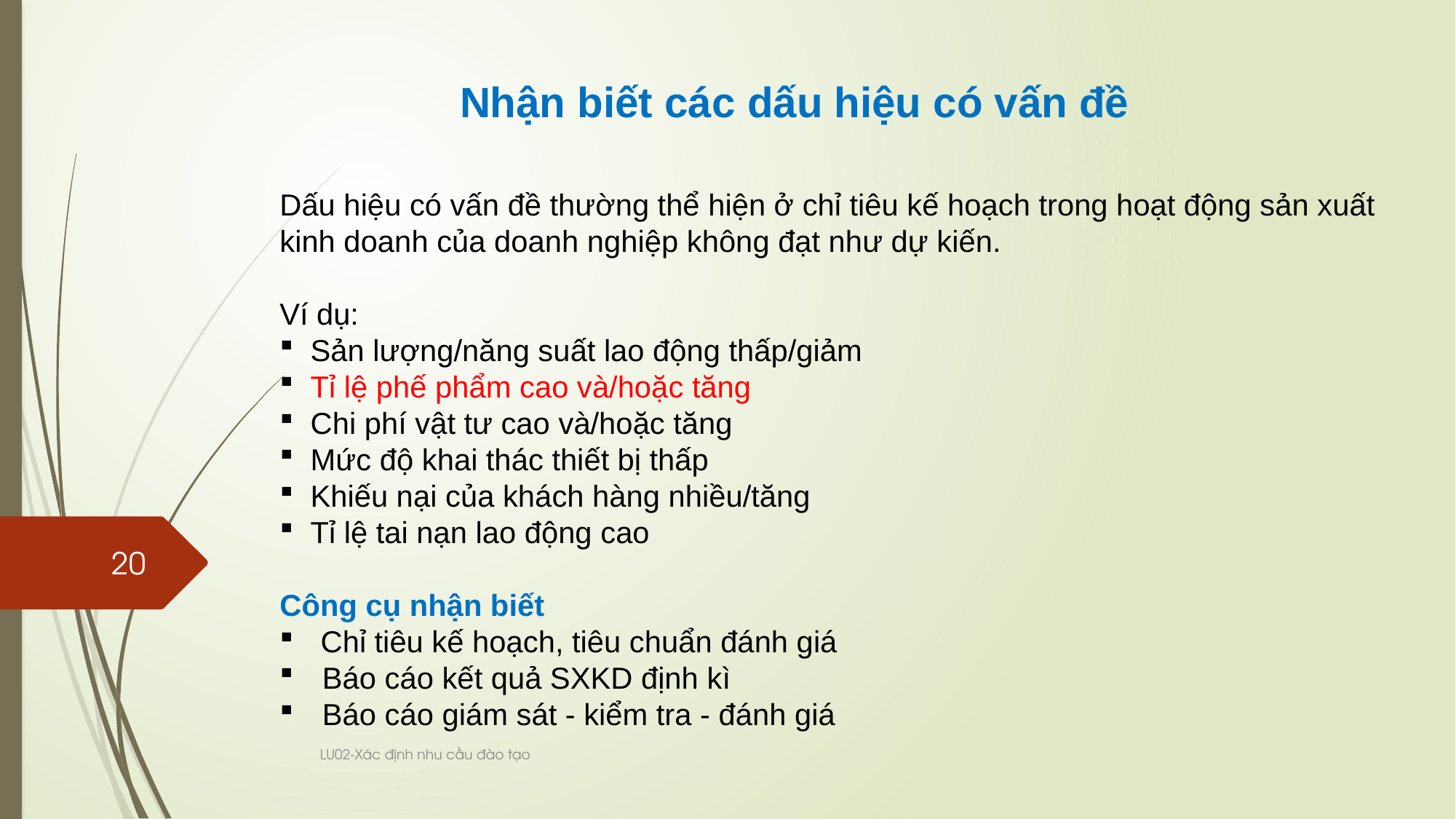

Nhận biết các dấu hiệu có vấn đề
Dấu hiệu có vấn đề thường thể hiện ở chỉ tiêu kế hoạch trong hoạt động sản xuất kinh doanh của doanh nghiệp không đạt như dự kiến.

Ví dụ:
  Sản lượng/năng suất lao động thấp/giảm
  Tỉ lệ phế phẩm cao và/hoặc tăng
  Chi phí vật tư cao và/hoặc tăng
  Mức độ khai thác thiết bị thấp
  Khiếu nại của khách hàng nhiều/tăng
  Tỉ lệ tai nạn lao động cao

Công cụ nhận biết
Chỉ tiêu kế hoạch, tiêu chuẩn đánh giá
 Báo cáo kết quả SXKD định kì
 Báo cáo giám sát - kiểm tra - đánh giá

20
LU02-Xác định nhu cầu đào tạo